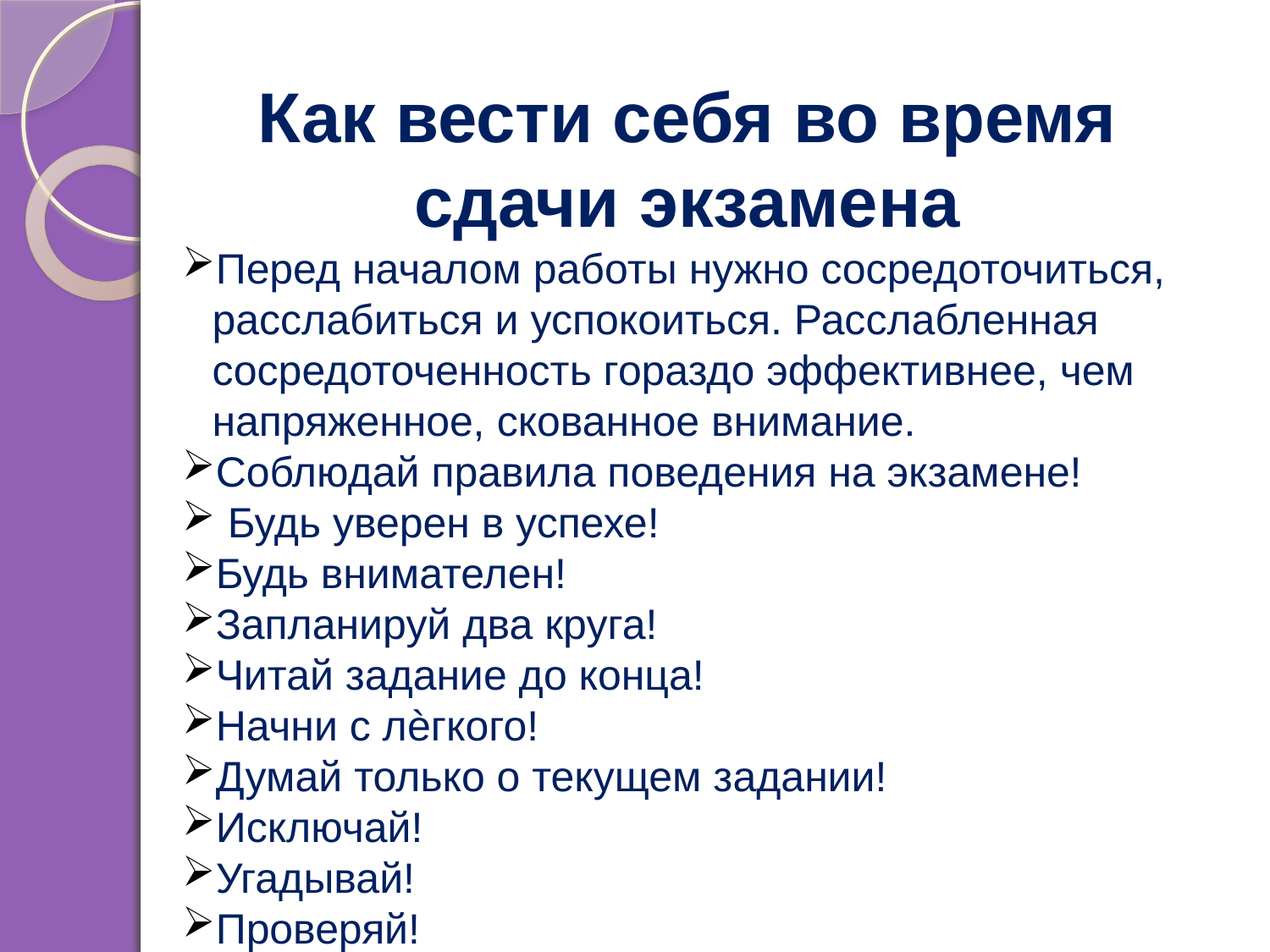

Как вести себя во время сдачи экзамена
Перед началом работы нужно сосредоточиться, расслабиться и успокоиться. Расслабленная сосредоточенность гораздо эффективнее, чем напряженное, скованное внимание.
Соблюдай правила поведения на экзамене!
 Будь уверен в успехе!
Будь внимателен!
Запланируй два круга!
Читай задание до конца!
Начни с лѐгкого!
Думай только о текущем задании!
Исключай!
Угадывай!
Проверяй!